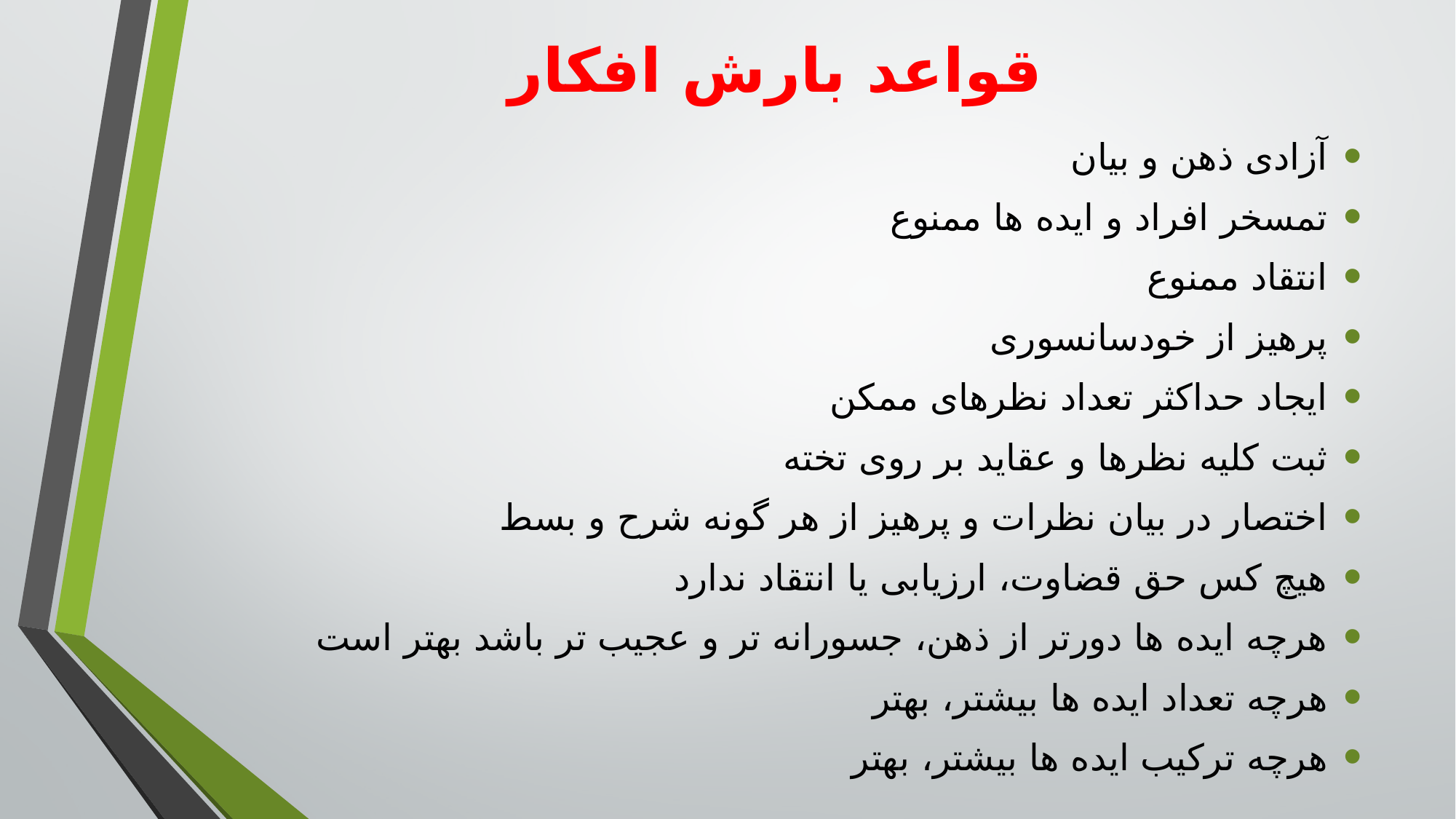

# قواعد بارش افکار
آزادی ذهن و بیان
تمسخر افراد و ایده ها ممنوع
انتقاد ممنوع
پرهیز از خودسانسوری
ایجاد حداکثر تعداد نظرهای ممکن
ثبت کلیه نظرها و عقاید بر روی تخته
اختصار در بیان نظرات و پرهیز از هر گونه شرح و بسط
هیچ کس حق قضاوت، ارزیابی یا انتقاد ندارد
هرچه ایده ها دورتر از ذهن، جسورانه تر و عجیب تر باشد بهتر است
هرچه تعداد ایده ها بیشتر، بهتر
هرچه ترکیب ایده ها بیشتر، بهتر